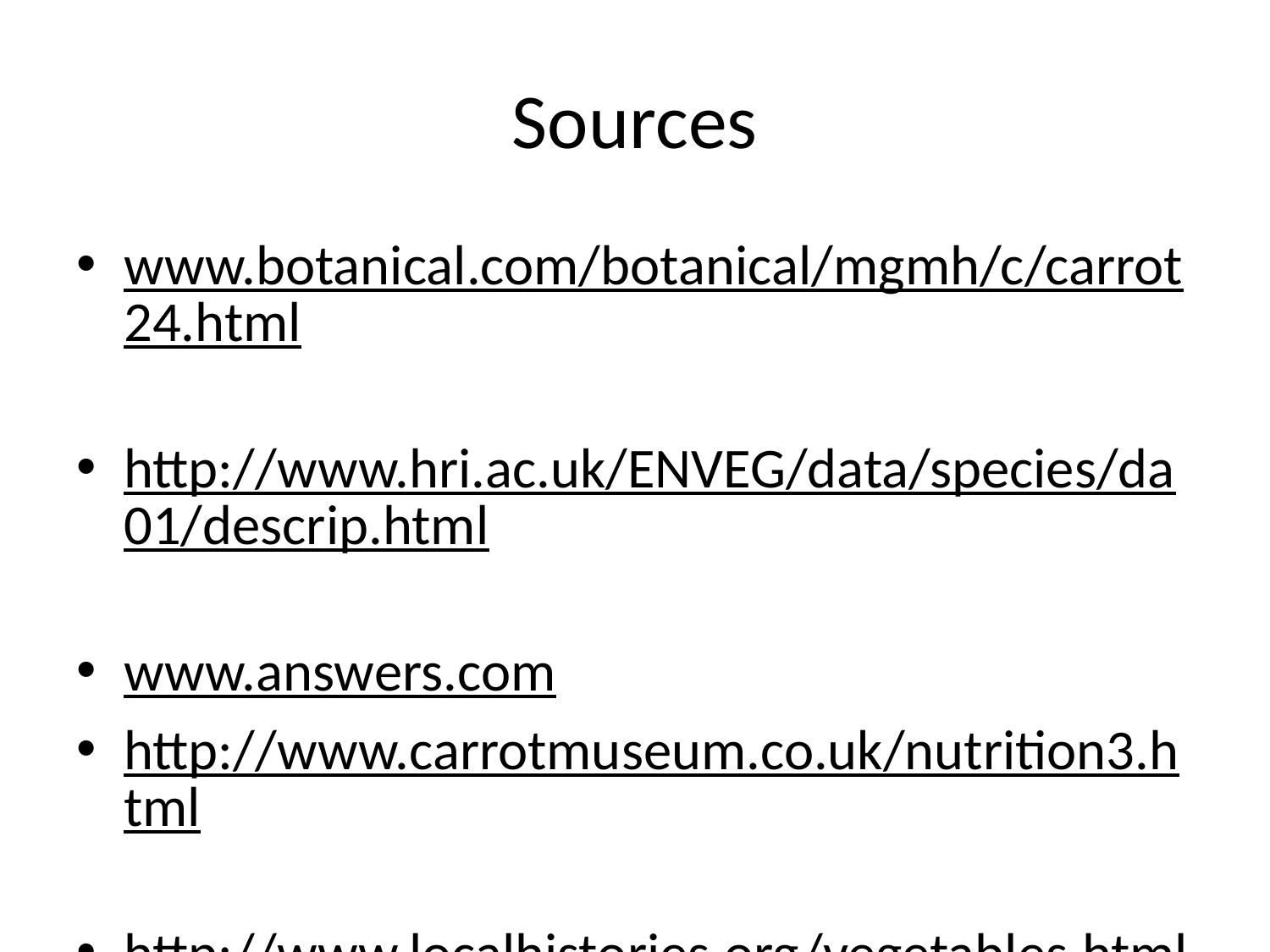

# Sources
www.botanical.com/botanical/mgmh/c/carrot24.html
http://www.hri.ac.uk/ENVEG/data/species/da01/descrip.html
www.answers.com
http://www.carrotmuseum.co.uk/nutrition3.html
http://www.localhistories.org/vegetables.html